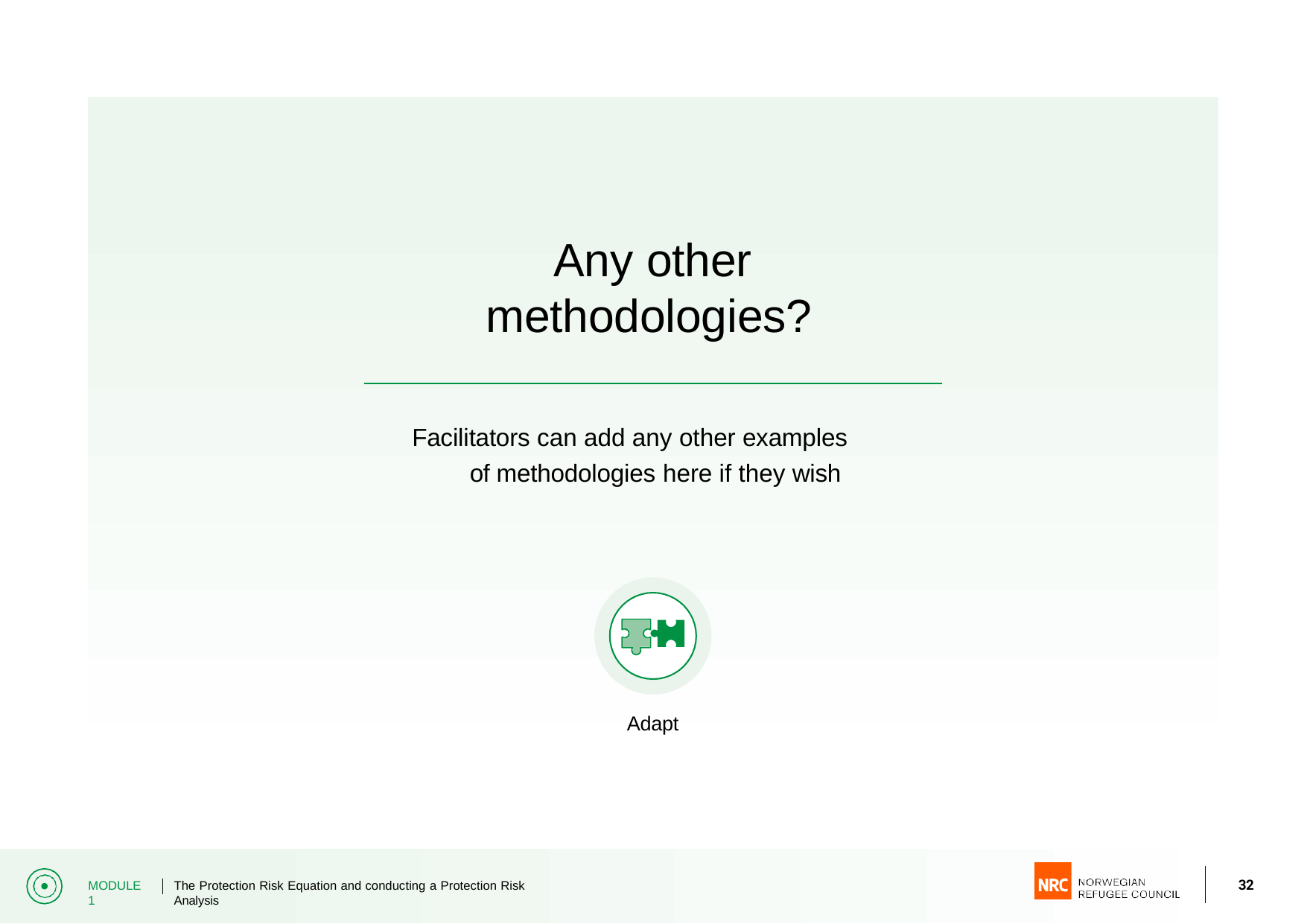

# Any other methodologies?

Facilitators can add any other examples of methodologies here if they wish

Adapt
32
MODULE 1
The Protection Risk Equation and conducting a Protection Risk Analysis